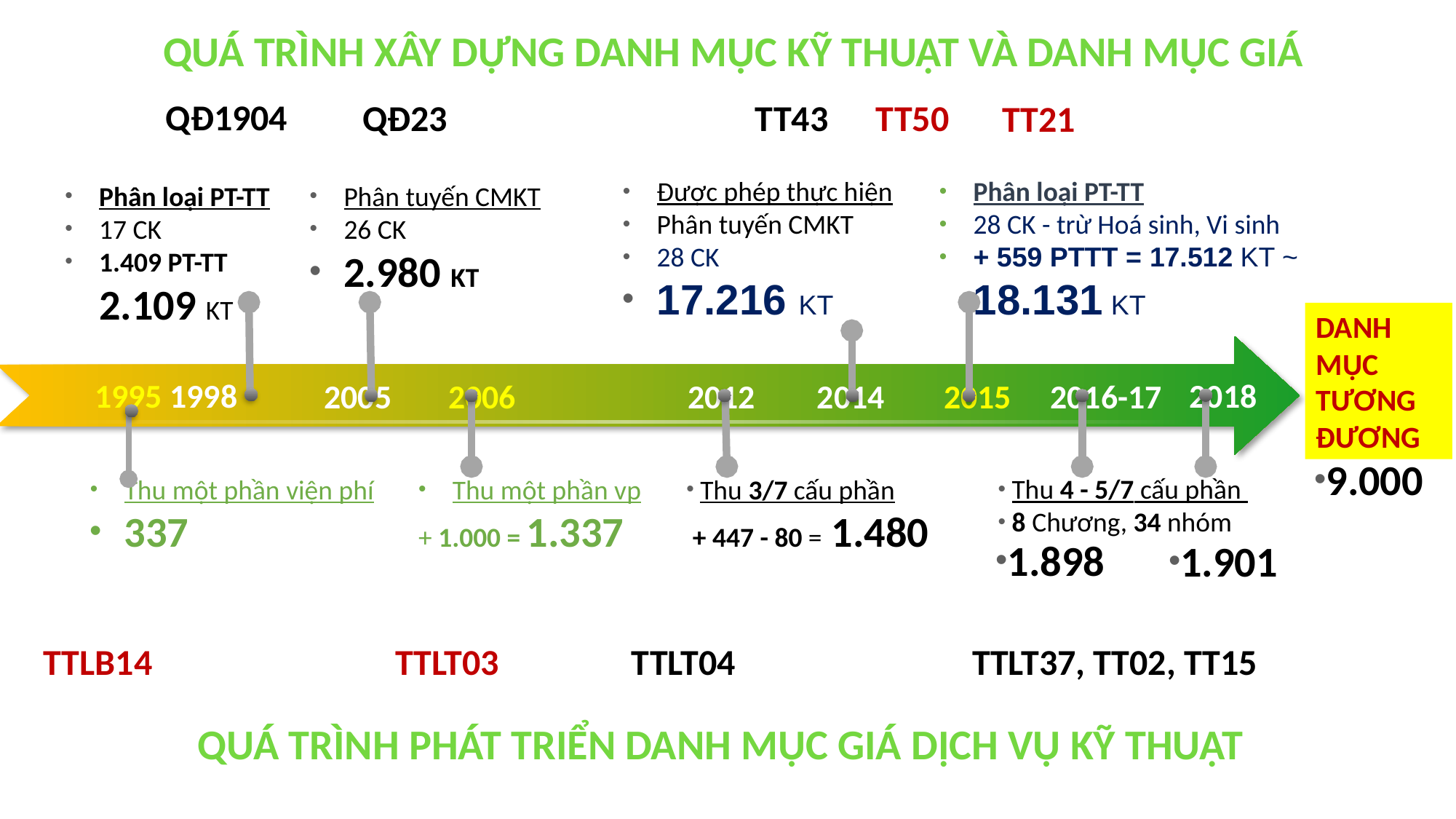

QUÁ TRÌNH XÂY DỰNG DANH MỤC KỸ THUẬT VÀ DANH MỤC GIÁ
QĐ1904
QĐ23
 TT43
TT50
TT21
Được phép thực hiện
Phân tuyến CMKT
28 CK
17.216 KT
Phân loại PT-TT
28 CK - trừ Hoá sinh, Vi sinh
+ 559 PTTT = 17.512 KT ~ 18.131 KT
Phân tuyến CMKT
26 CK
2.980 KT
Phân loại PT-TT
17 CK
1.409 PT-TT 2.109 KT
DANH MỤC TƯƠNG ĐƯƠNG

1995
1998
2018
2005
2006
2012
2014
2015
2016-17

9.000
Thu một phần viện phí
337
Thu một phần vp
+ 1.000 = 1.337
 Thu 3/7 cấu phần
 + 447 - 80 = 1.480
 Thu 4 - 5/7 cấu phần
 8 Chương, 34 nhóm
1.898
1.901
 TTLB14
TTLT03
TTLT04
TTLT37, TT02, TT15
QUÁ TRÌNH PHÁT TRIỂN DANH MỤC GIÁ DỊCH VỤ KỸ THUẬT